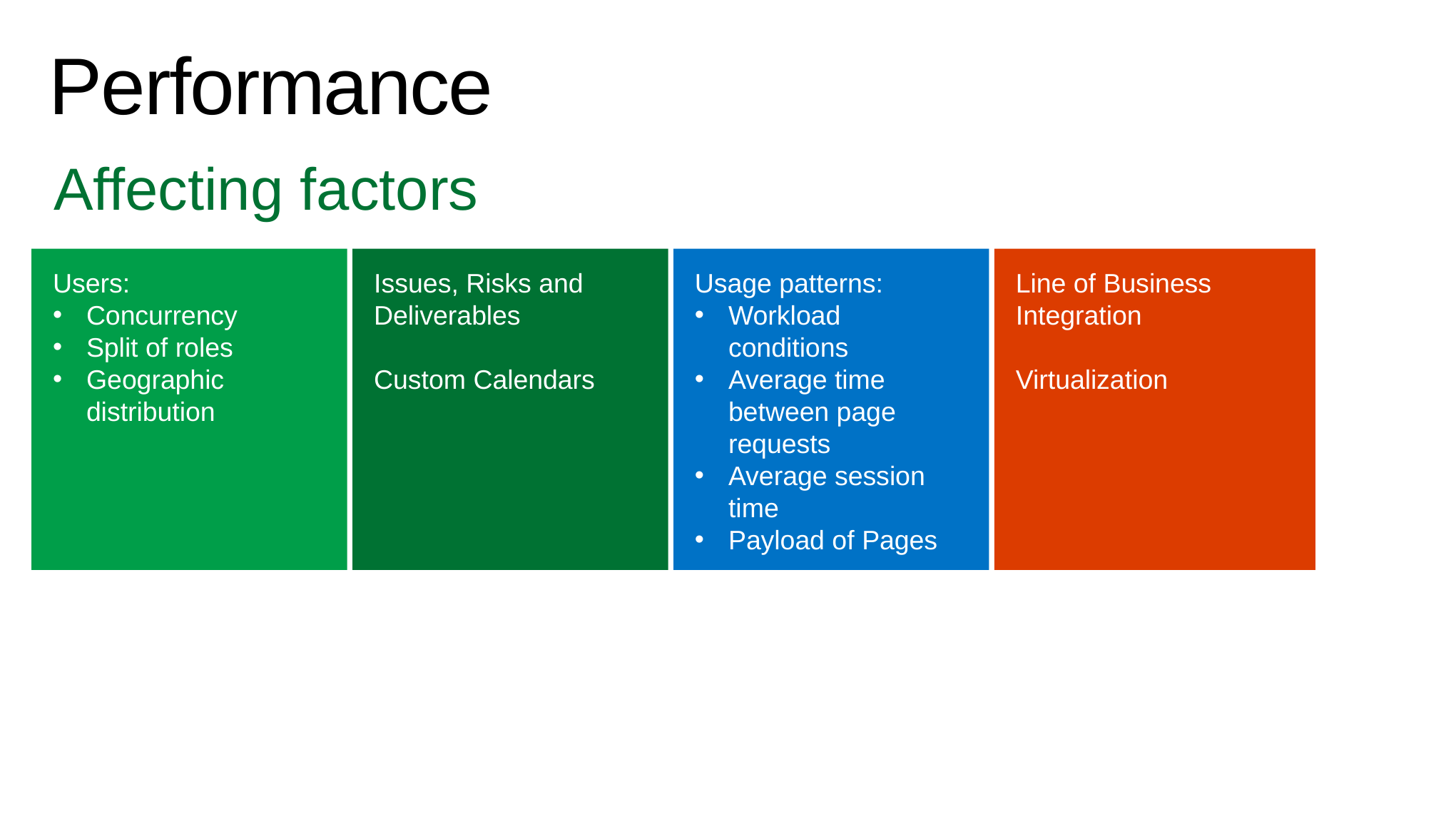

# Performance
Affecting factors
Users:
Concurrency
Split of roles
Geographic distribution
Issues, Risks and Deliverables

Custom Calendars

Usage patterns:
Workload conditions
Average time between page requests
Average session time
Payload of Pages
Line of Business Integration

Virtualization